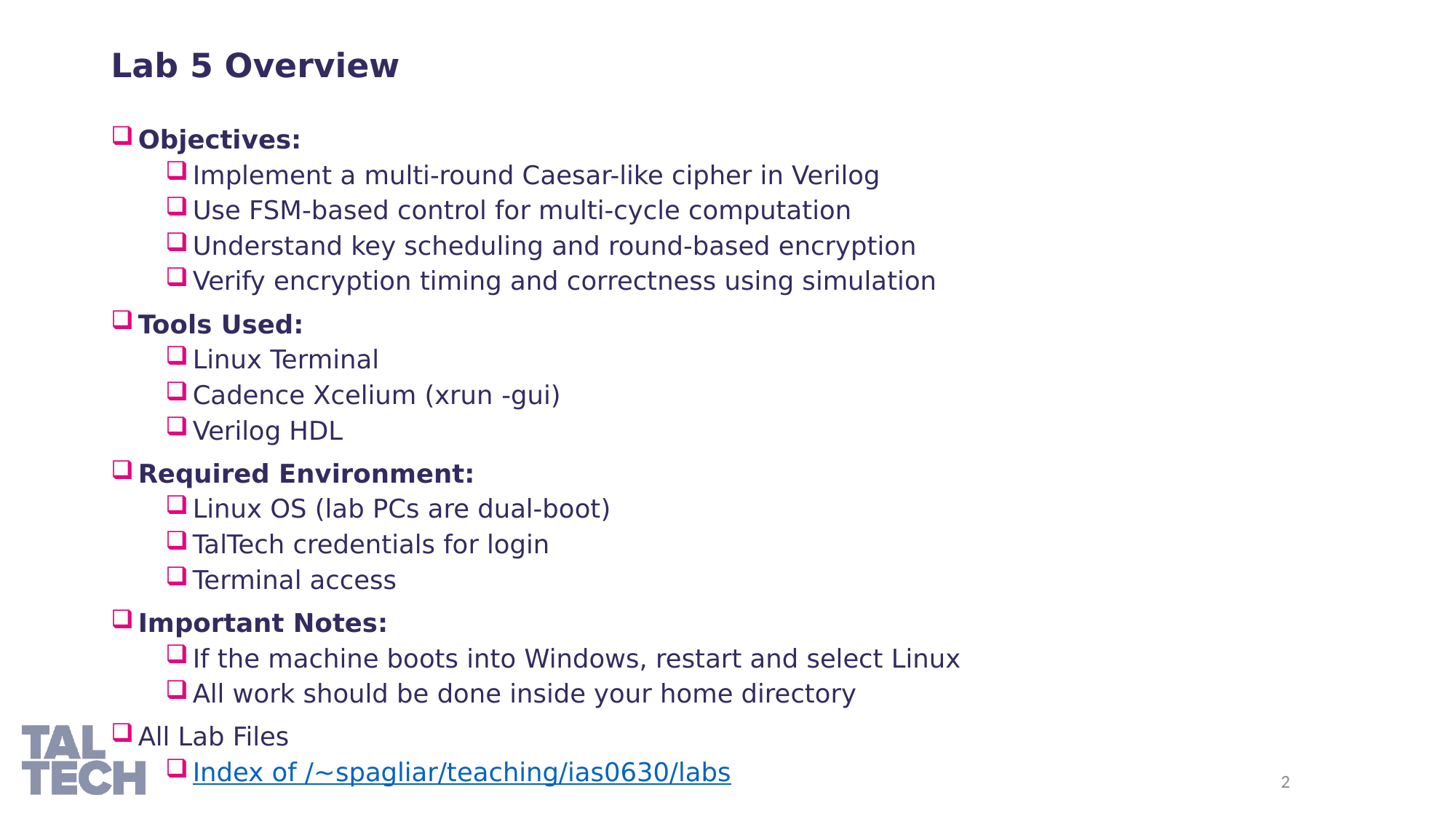

# Lab 5 Overview
Objectives:
Implement a multi-round Caesar-like cipher in Verilog
Use FSM-based control for multi-cycle computation
Understand key scheduling and round-based encryption
Verify encryption timing and correctness using simulation
Tools Used:
Linux Terminal
Cadence Xcelium (xrun -gui)
Verilog HDL
Required Environment:
Linux OS (lab PCs are dual-boot)
TalTech credentials for login
Terminal access
Important Notes:
If the machine boots into Windows, restart and select Linux
All work should be done inside your home directory
All Lab Files
Index of /~spagliar/teaching/ias0630/labs

2